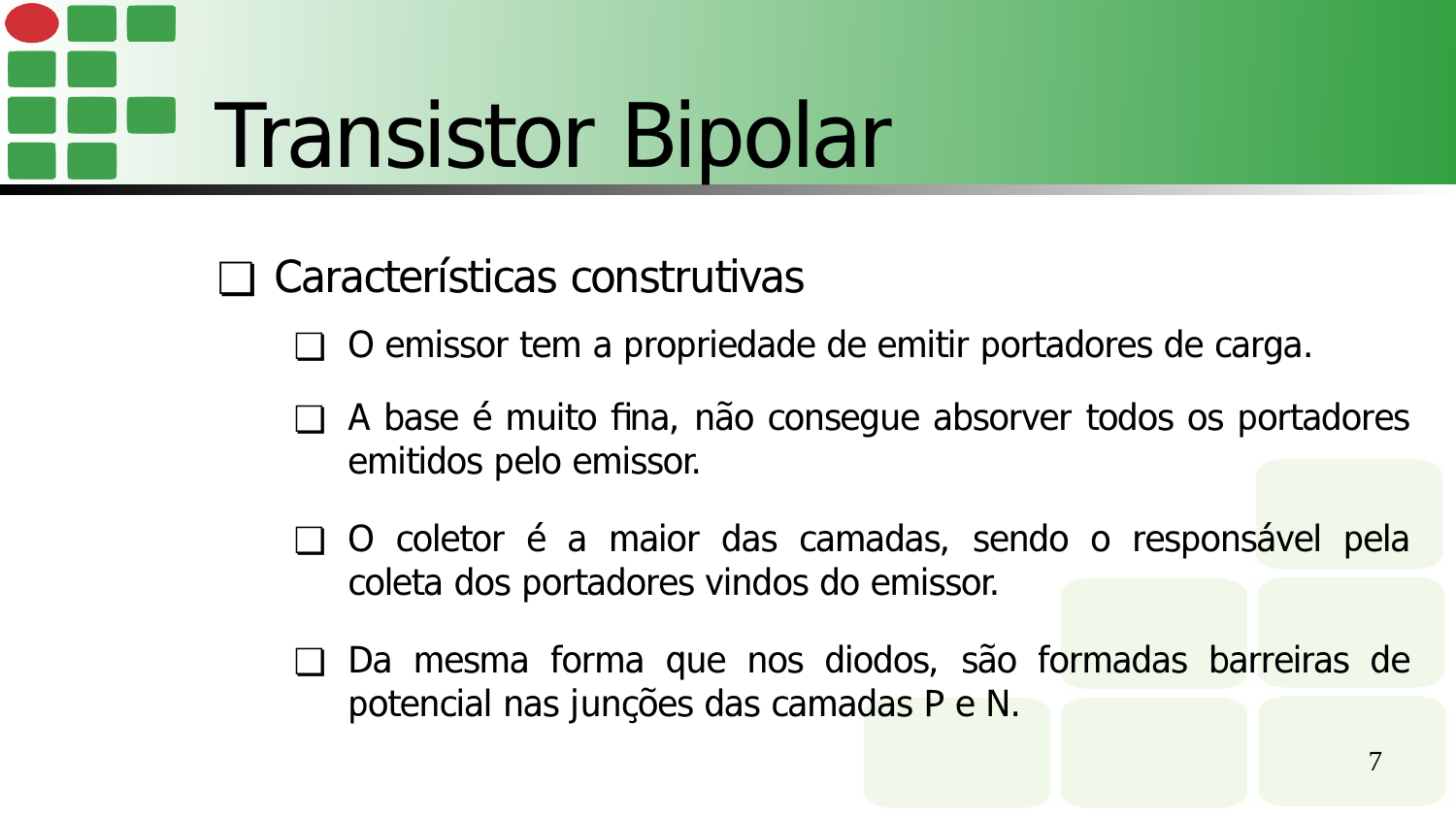

Transistor Bipolar
Características construtivas
O emissor tem a propriedade de emitir portadores de carga.
A base é muito fina, não consegue absorver todos os portadores emitidos pelo emissor.
O coletor é a maior das camadas, sendo o responsável pela coleta dos portadores vindos do emissor.
Da mesma forma que nos diodos, são formadas barreiras de potencial nas junções das camadas P e N.
7